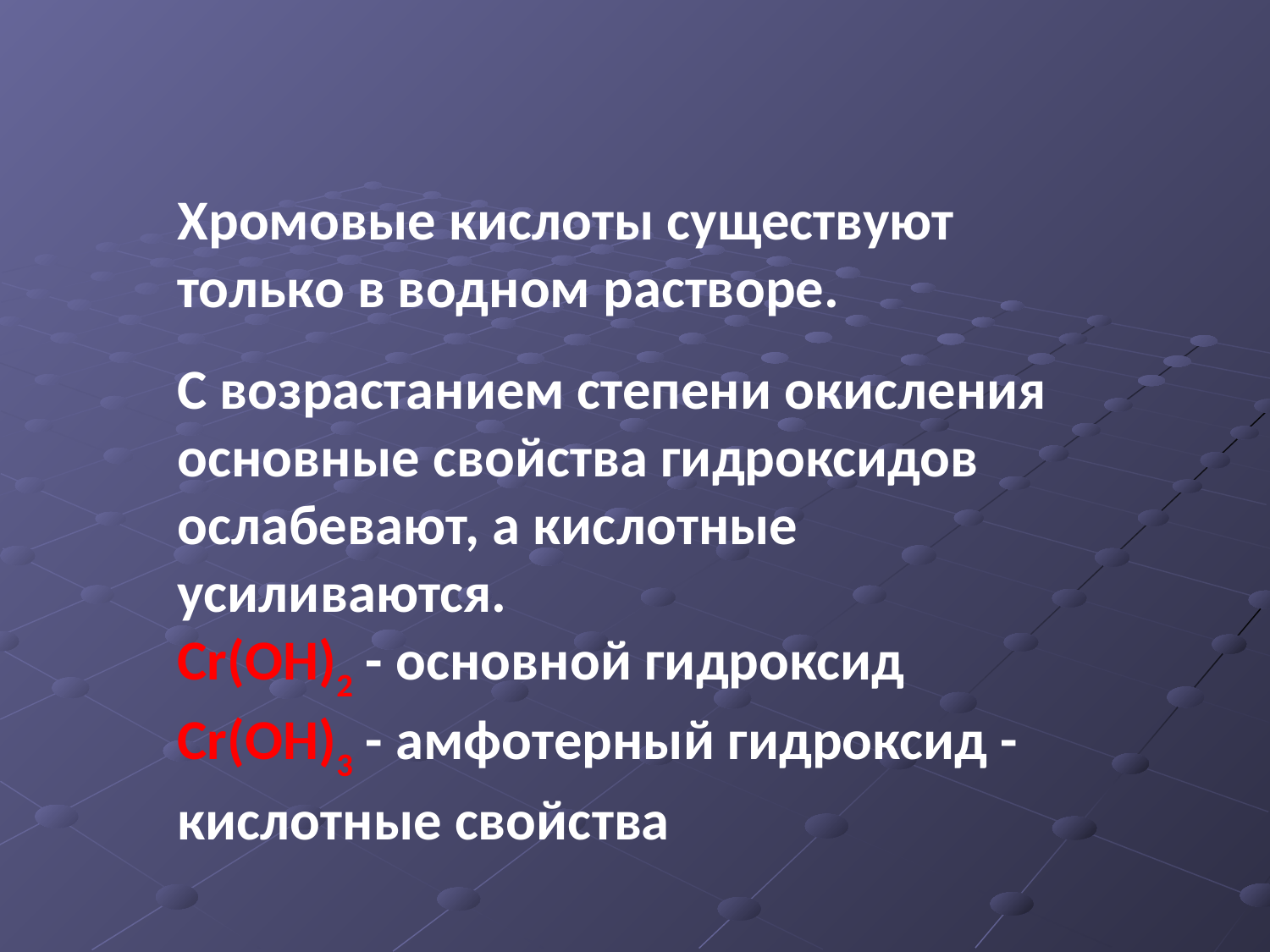

Хромовые кислоты существуют только в водном растворе.

С возрастанием степени окисления основные свойства гидроксидов ослабевают, а кислотные усиливаются.
Сr(ОН)2 - основной гидроксид Сr(ОН)3 - амфотерный гидроксид - кислотные свойства